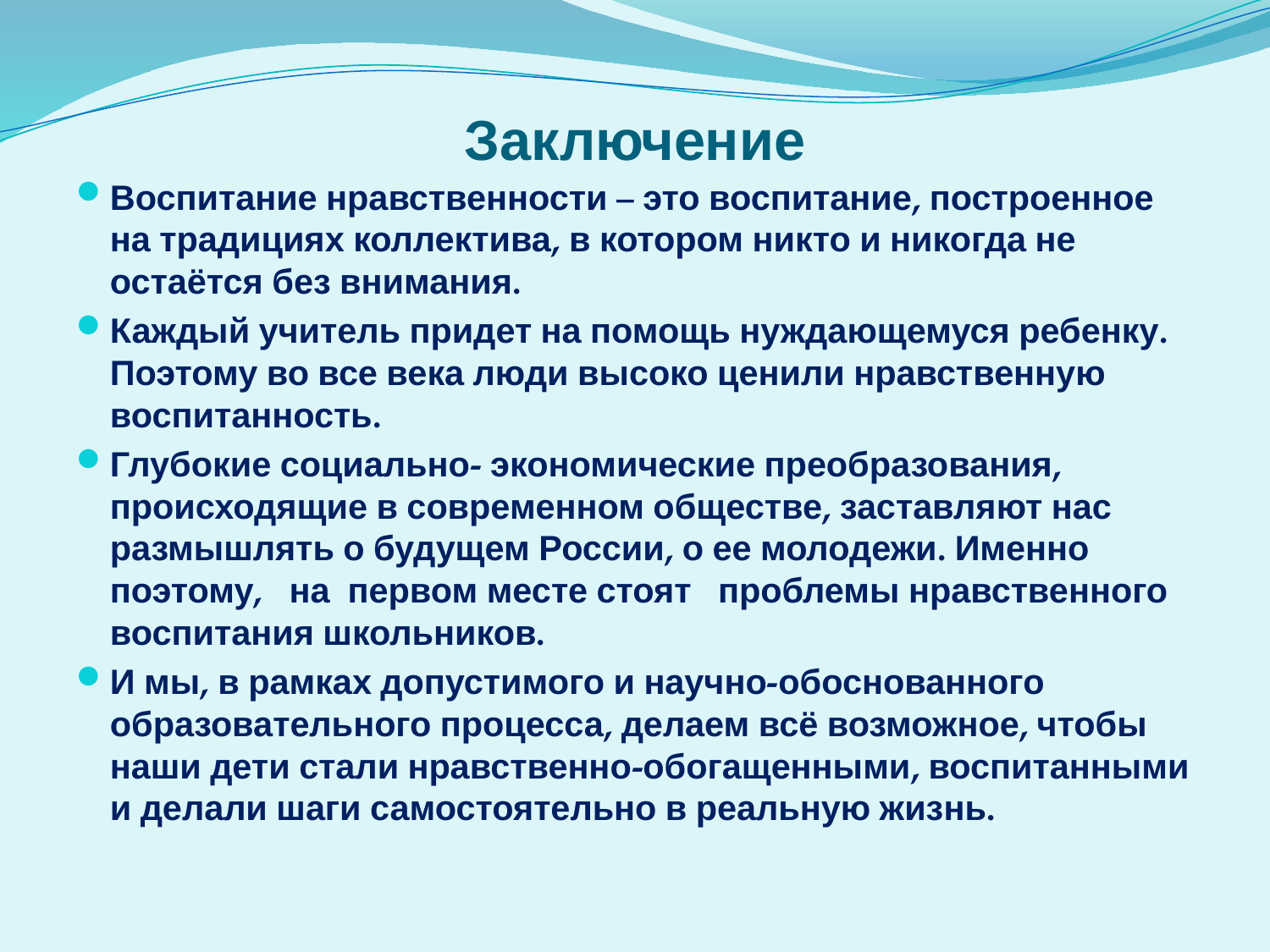

# Заключение
Воспитание нравственности – это воспитание, построенное на традициях коллектива, в котором никто и никогда не остаётся без внимания.
Каждый учитель придет на помощь нуждающемуся ребенку. Поэтому во все века люди высоко ценили нравственную воспитанность.
Глубокие социально- экономические преобразования, происходящие в современном обществе, заставляют нас размышлять о будущем России, о ее молодежи. Именно поэтому,   на  первом месте стоят   проблемы нравственного воспитания школьников.
И мы, в рамках допустимого и научно-обоснованного образовательного процесса, делаем всё возможное, чтобы наши дети стали нравственно-обогащенными, воспитанными и делали шаги самостоятельно в реальную жизнь.